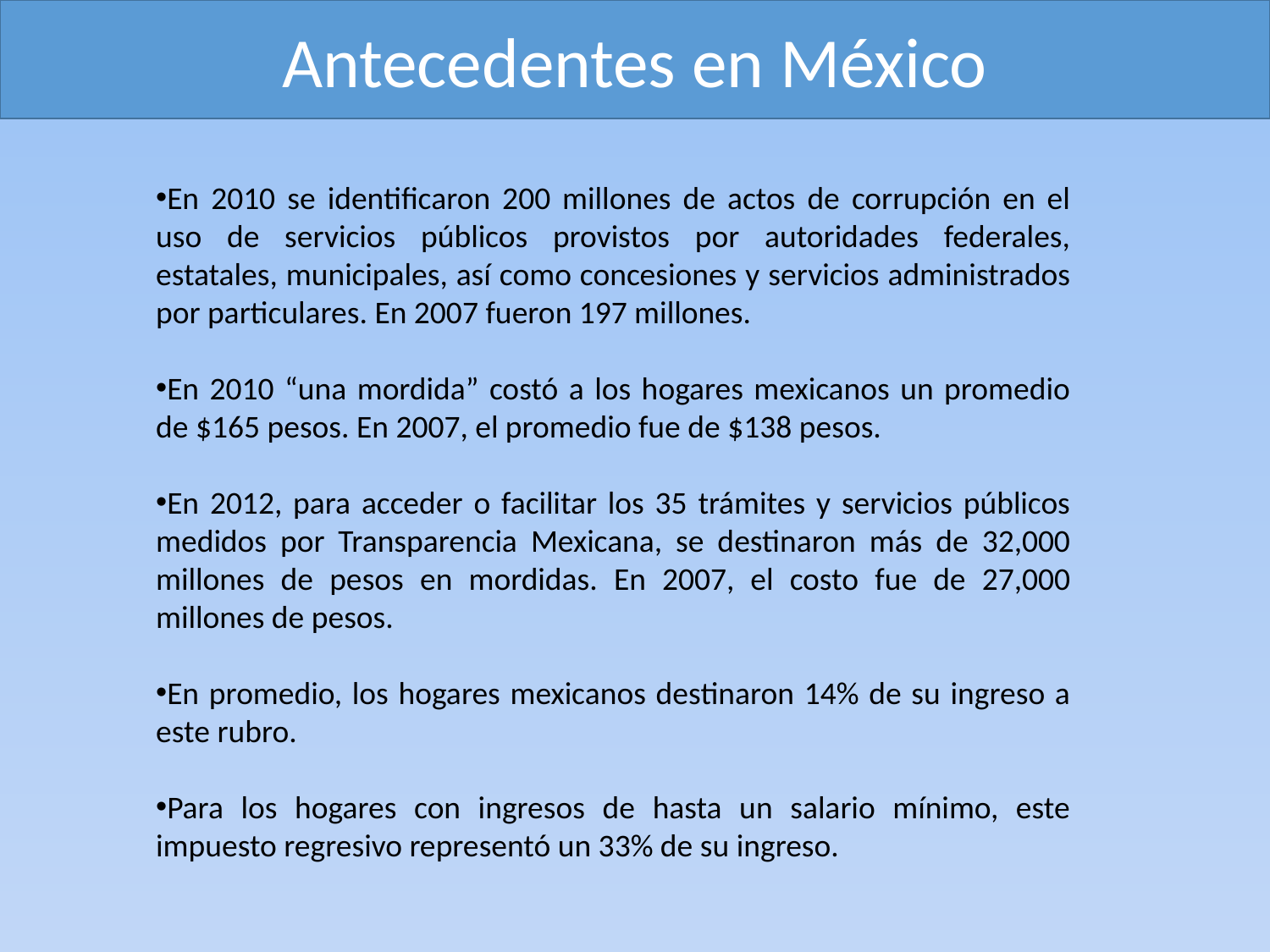

Antecedentes en México
En 2010 se identificaron 200 millones de actos de corrupción en el uso de servicios públicos provistos por autoridades federales, estatales, municipales, así como concesiones y servicios administrados por particulares. En 2007 fueron 197 millones.

En 2010 “una mordida” costó a los hogares mexicanos un promedio de $165 pesos. En 2007, el promedio fue de $138 pesos.

En 2012, para acceder o facilitar los 35 trámites y servicios públicos medidos por Transparencia Mexicana, se destinaron más de 32,000 millones de pesos en mordidas. En 2007, el costo fue de 27,000 millones de pesos.

En promedio, los hogares mexicanos destinaron 14% de su ingreso a este rubro.

Para los hogares con ingresos de hasta un salario mínimo, este impuesto regresivo representó un 33% de su ingreso.